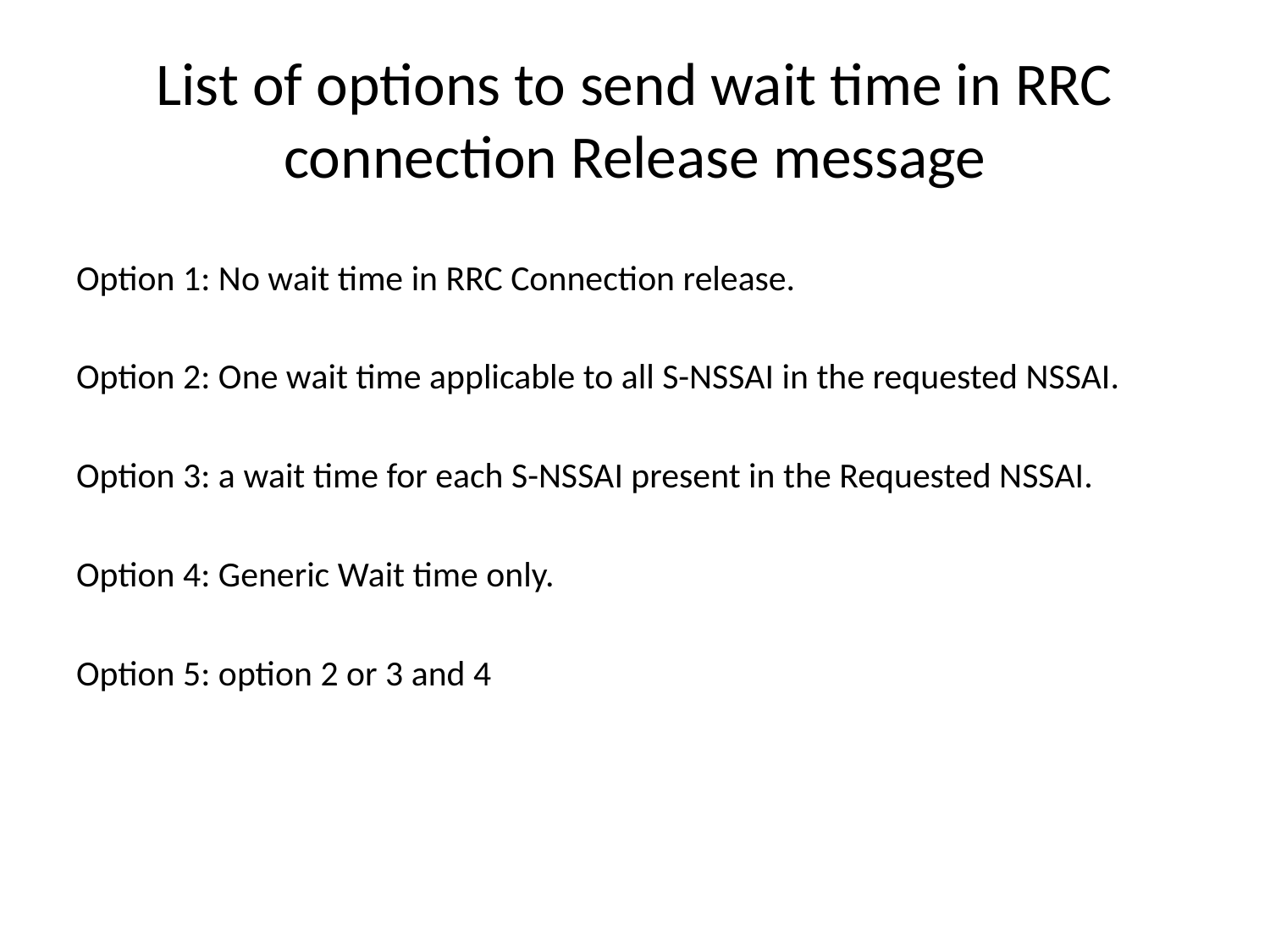

# List of options to send wait time in RRC connection Release message
Option 1: No wait time in RRC Connection release.

Option 2: One wait time applicable to all S-NSSAI in the requested NSSAI.

Option 3: a wait time for each S-NSSAI present in the Requested NSSAI.

Option 4: Generic Wait time only.

Option 5: option 2 or 3 and 4